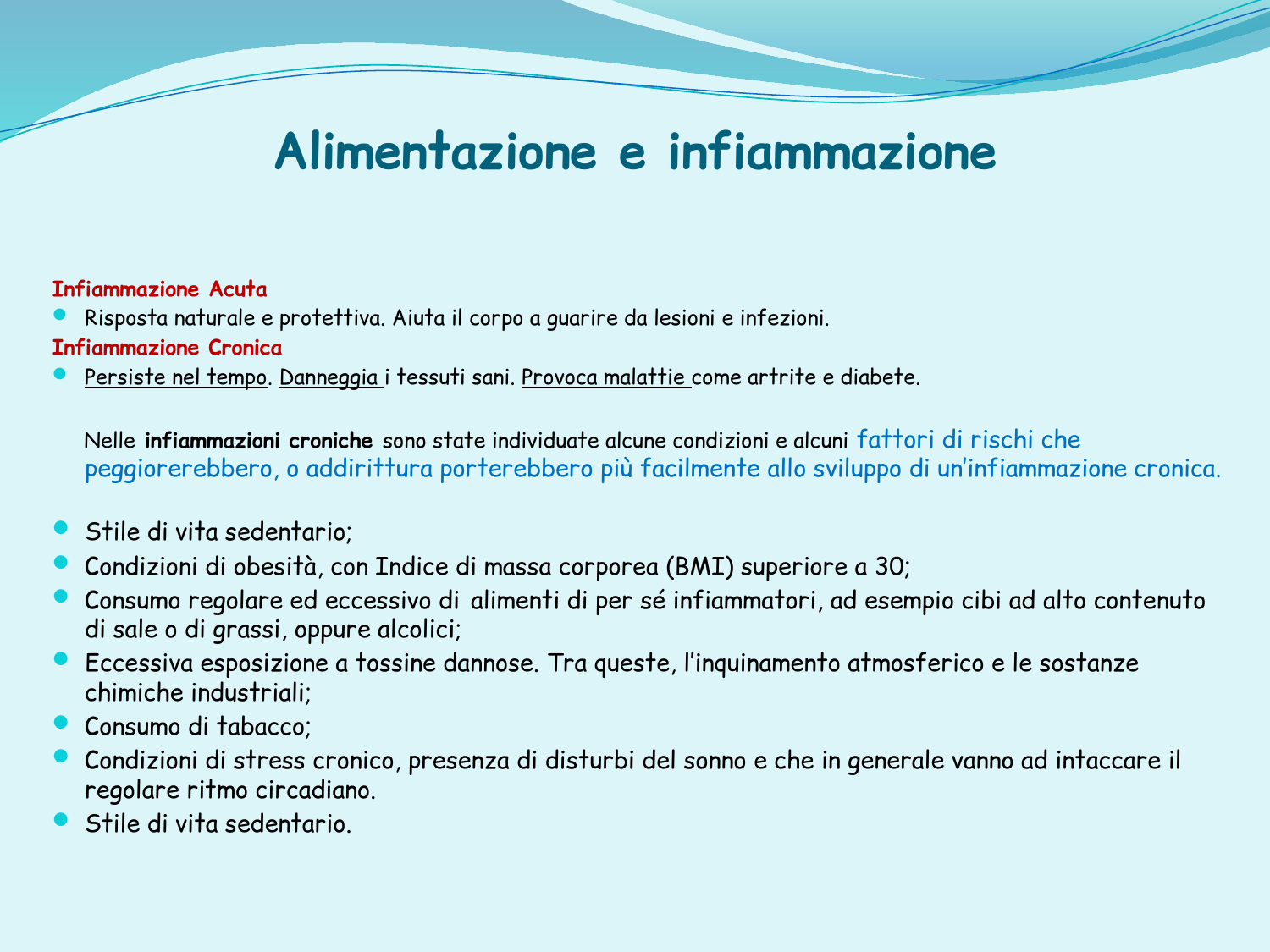

# Alimentazione e infiammazione
Infiammazione Acuta
Risposta naturale e protettiva. Aiuta il corpo a guarire da lesioni e infezioni.
Infiammazione Cronica
Persiste nel tempo. Danneggia i tessuti sani. Provoca malattie come artrite e diabete.

     Nelle infiammazioni croniche sono state individuate alcune condizioni e alcuni fattori di rischi che peggiorerebbero, o addirittura porterebbero più facilmente allo sviluppo di un’infiammazione cronica.

Stile di vita sedentario;
Condizioni di obesità, con Indice di massa corporea (BMI) superiore a 30;
Consumo regolare ed eccessivo di alimenti di per sé infiammatori, ad esempio cibi ad alto contenuto di sale o di grassi, oppure alcolici;
Eccessiva esposizione a tossine dannose. Tra queste, l’inquinamento atmosferico e le sostanze chimiche industriali;
Consumo di tabacco;
Condizioni di stress cronico, presenza di disturbi del sonno e che in generale vanno ad intaccare il regolare ritmo circadiano.
Stile di vita sedentario.